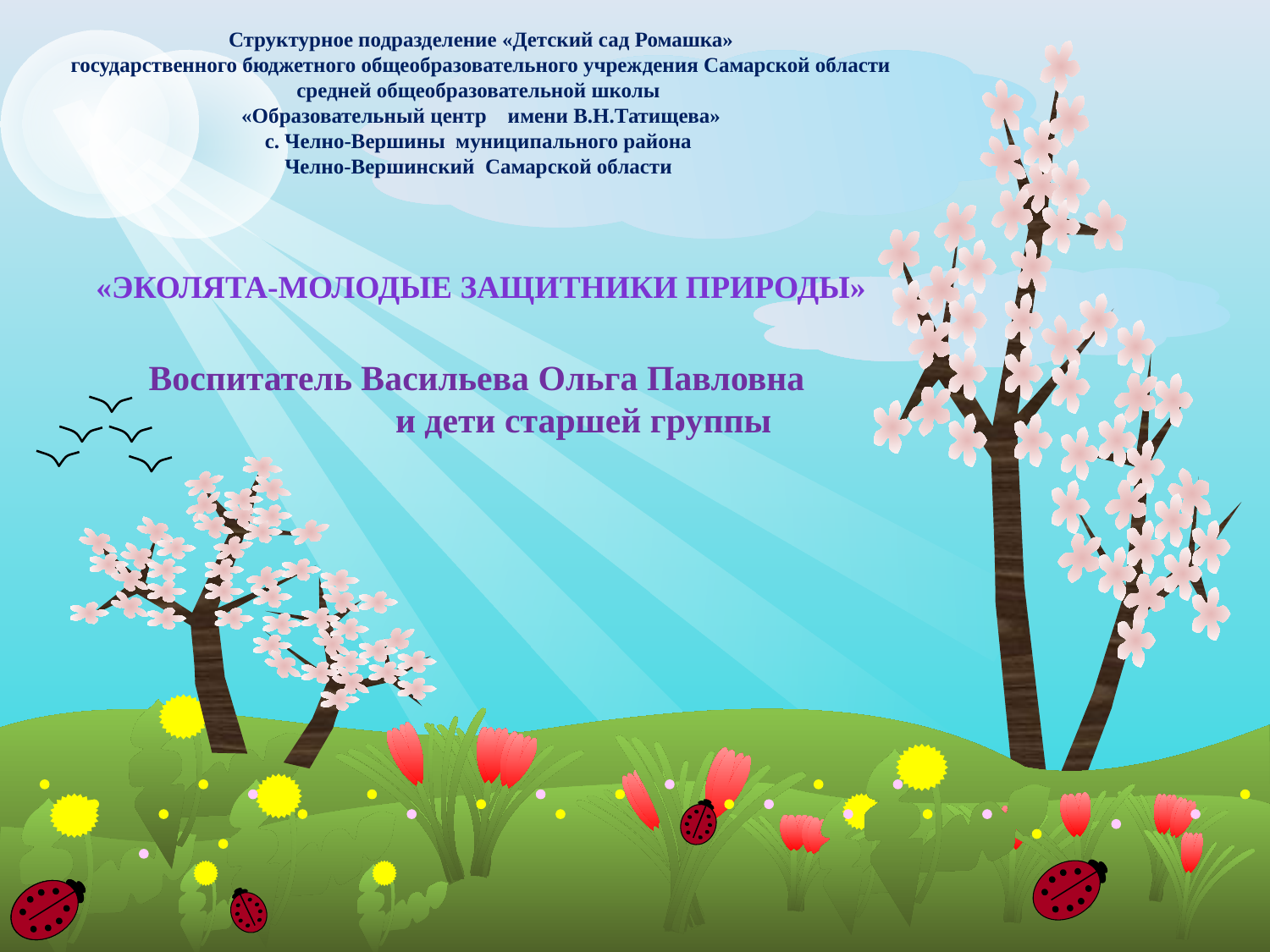

Структурное подразделение «Детский сад Ромашка»
государственного бюджетного общеобразовательного учреждения Самарской области средней общеобразовательной школы
«Образовательный центр    имени В.Н.Татищева»
 с. Челно-Вершины  муниципального района
Челно-Вершинский  Самарской области

«ЭКОЛЯТА-МОЛОДЫЕ ЗАЩИТНИКИ ПРИРОДЫ»

Воспитатель Васильева Ольга Павловна
                       и дети старшей группы